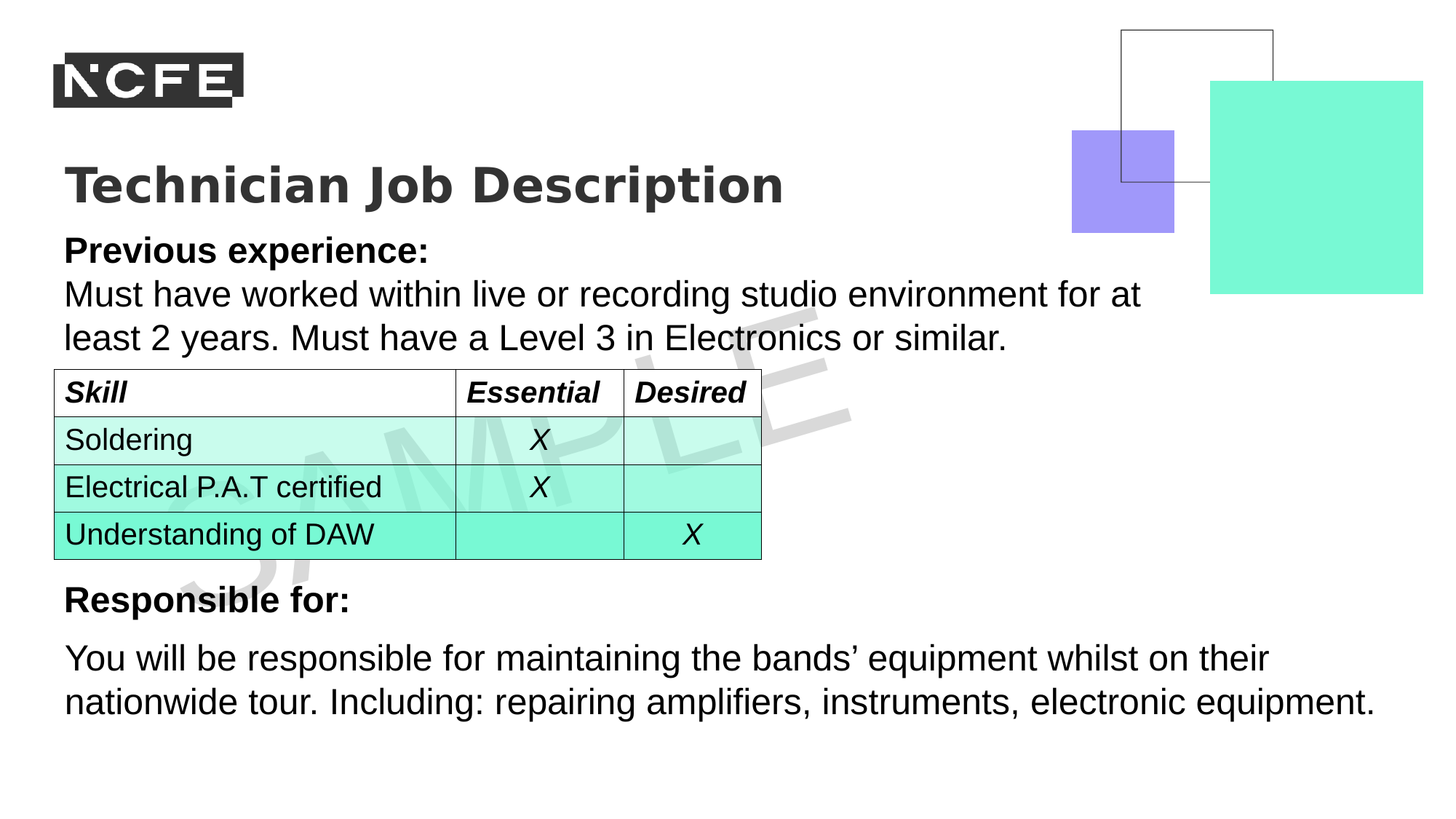

Technician Job Description
Previous experience:
Must have worked within live or recording studio environment for at least 2 years. Must have a Level 3 in Electronics or similar.

Responsible for:

| Skill | Essential | Desired |
| --- | --- | --- |
| Soldering | X |  |
| Electrical P.A.T certified | X |  |
| Understanding of DAW |  | X |
You will be responsible for maintaining the bands’ equipment whilst on their nationwide tour. Including: repairing amplifiers, instruments, electronic equipment.